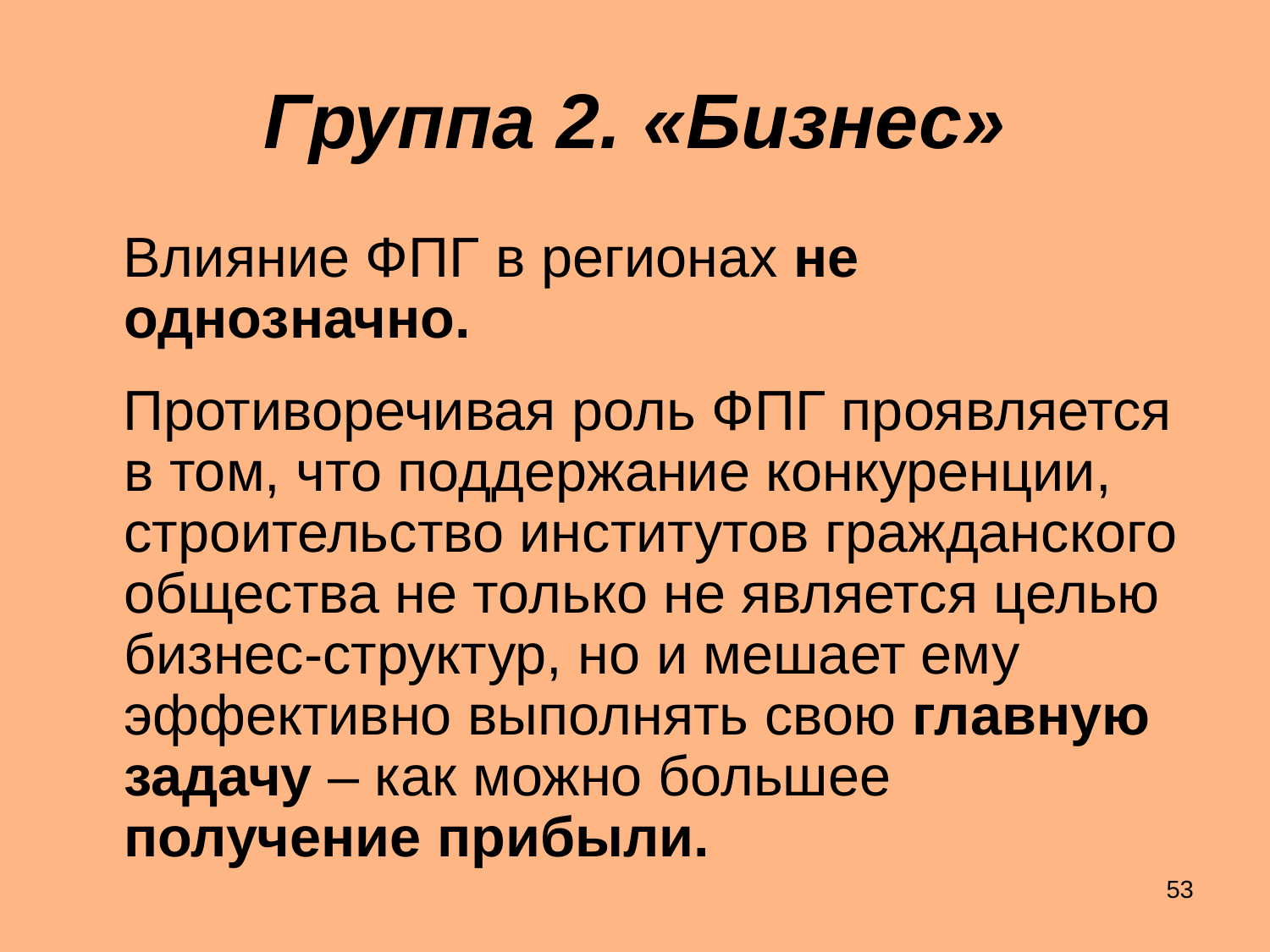

# Группа 2. «Бизнес»
   Влияние ФПГ в регионах не однозначно.
   Противоречивая роль ФПГ проявляется в том, что поддержание конкуренции, строительство институтов гражданского общества не только не является целью бизнес-структур, но и мешает ему эффективно выполнять свою главную задачу – как можно большее получение прибыли.
53